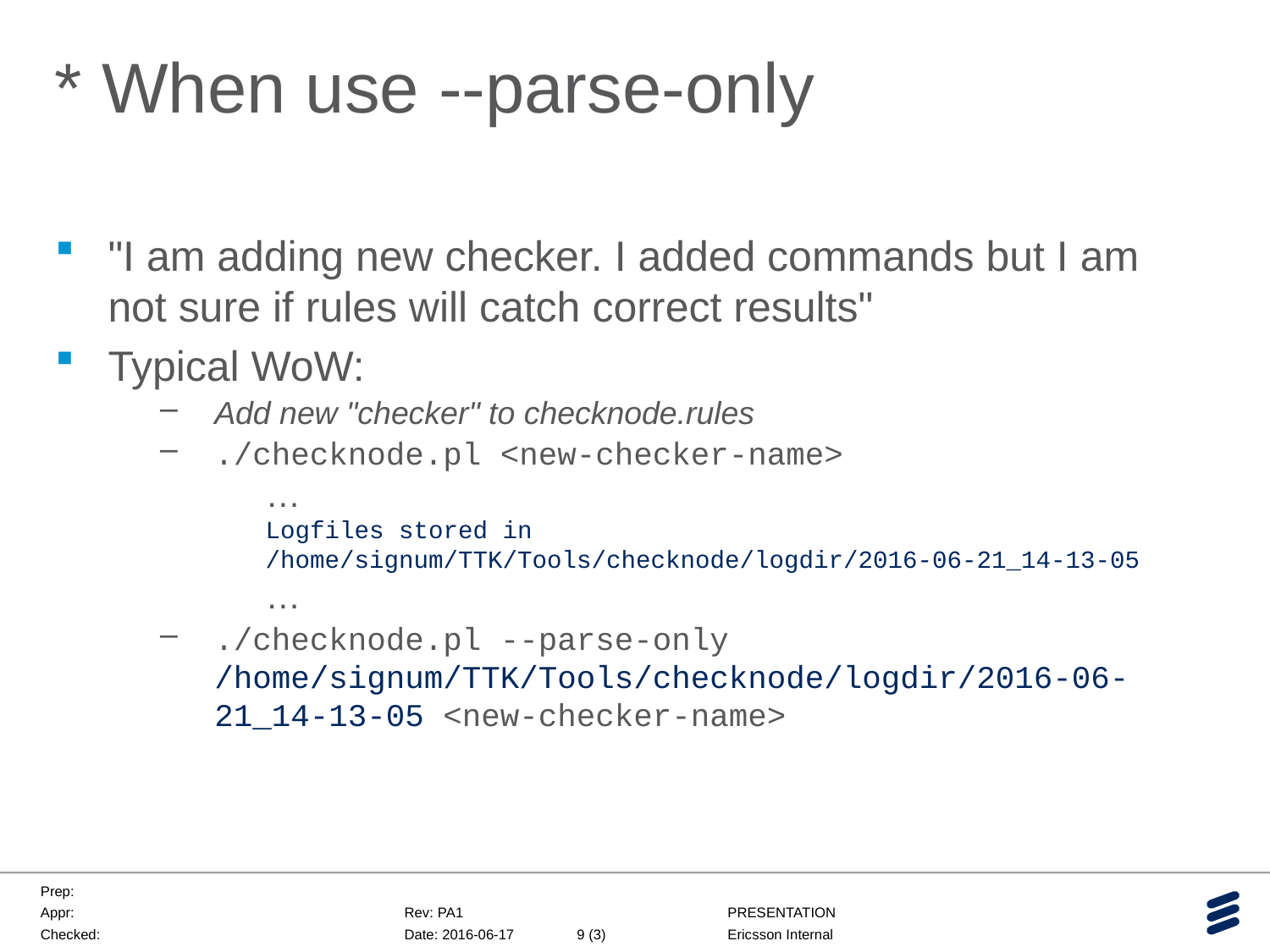

# * When use --parse-only
"I am adding new checker. I added commands but I am not sure if rules will catch correct results"
Typical WoW:
Add new "checker" to checknode.rules
./checknode.pl <new-checker-name>
…
Logfiles stored in /home/signum/TTK/Tools/checknode/logdir/2016-06-21_14-13-05
…
./checknode.pl --parse-only /home/signum/TTK/Tools/checknode/logdir/2016-06-21_14-13-05 <new-checker-name>